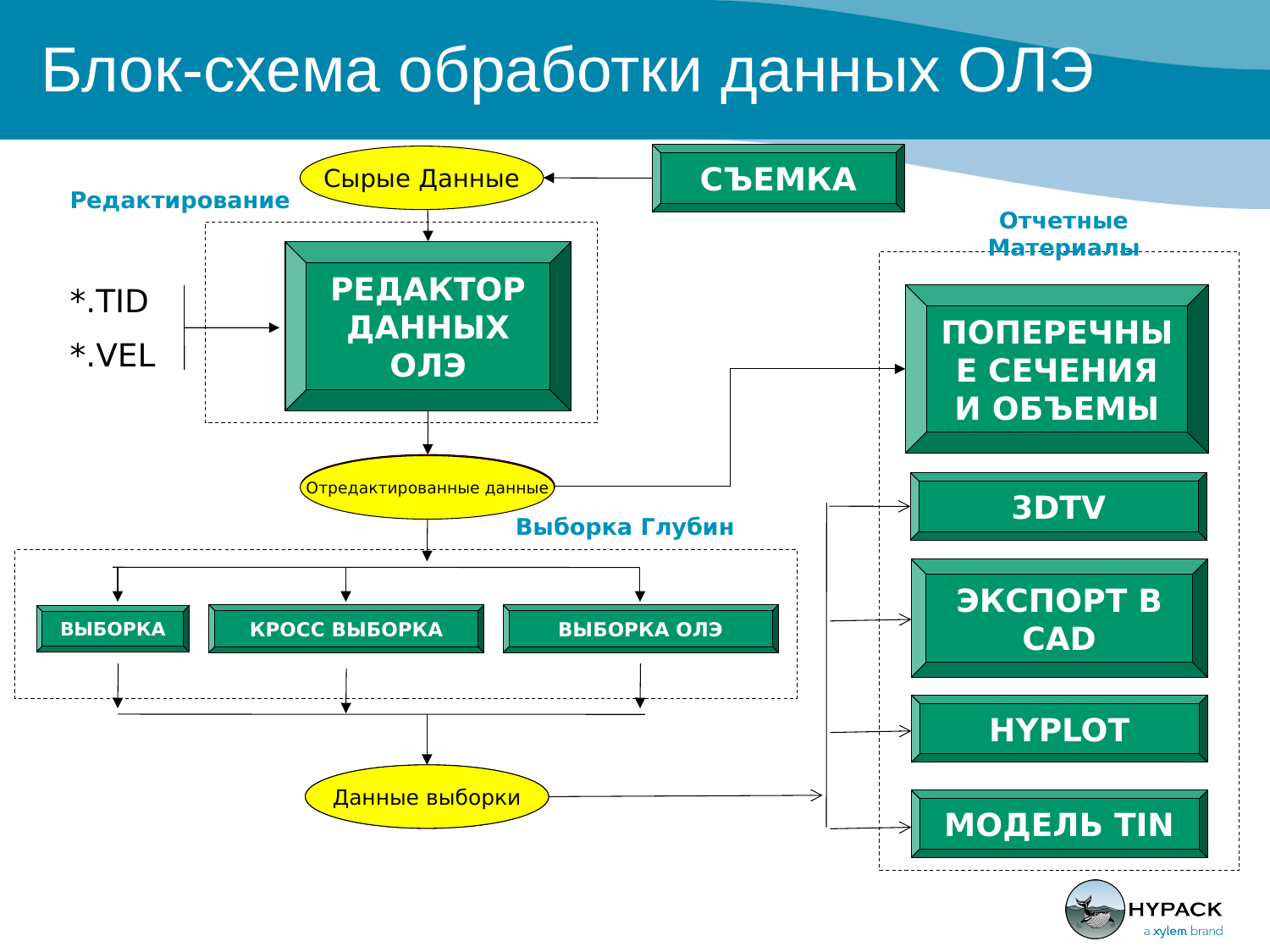

Блок-схема обработки данных ОЛЭ
СЪЕМКА
Сырые Данные
Редактирование
Отчетные Материалы

РЕДАКТОР ДАННЫХ ОЛЭ

*.TID
*.VEL
ПОПЕРЕЧНЫЕ СЕЧЕНИЯ И ОБЪЕМЫ

Отредактированные данные
Отредактированные данные
3DTV
Выборка Глубин

ЭКСПОРТ В CAD
КРОСС ВЫБОРКА
ВЫБОРКА ОЛЭ
ВЫБОРКА
HYPLOT
Данные выборки
Данные выборки
МОДЕЛЬ TIN